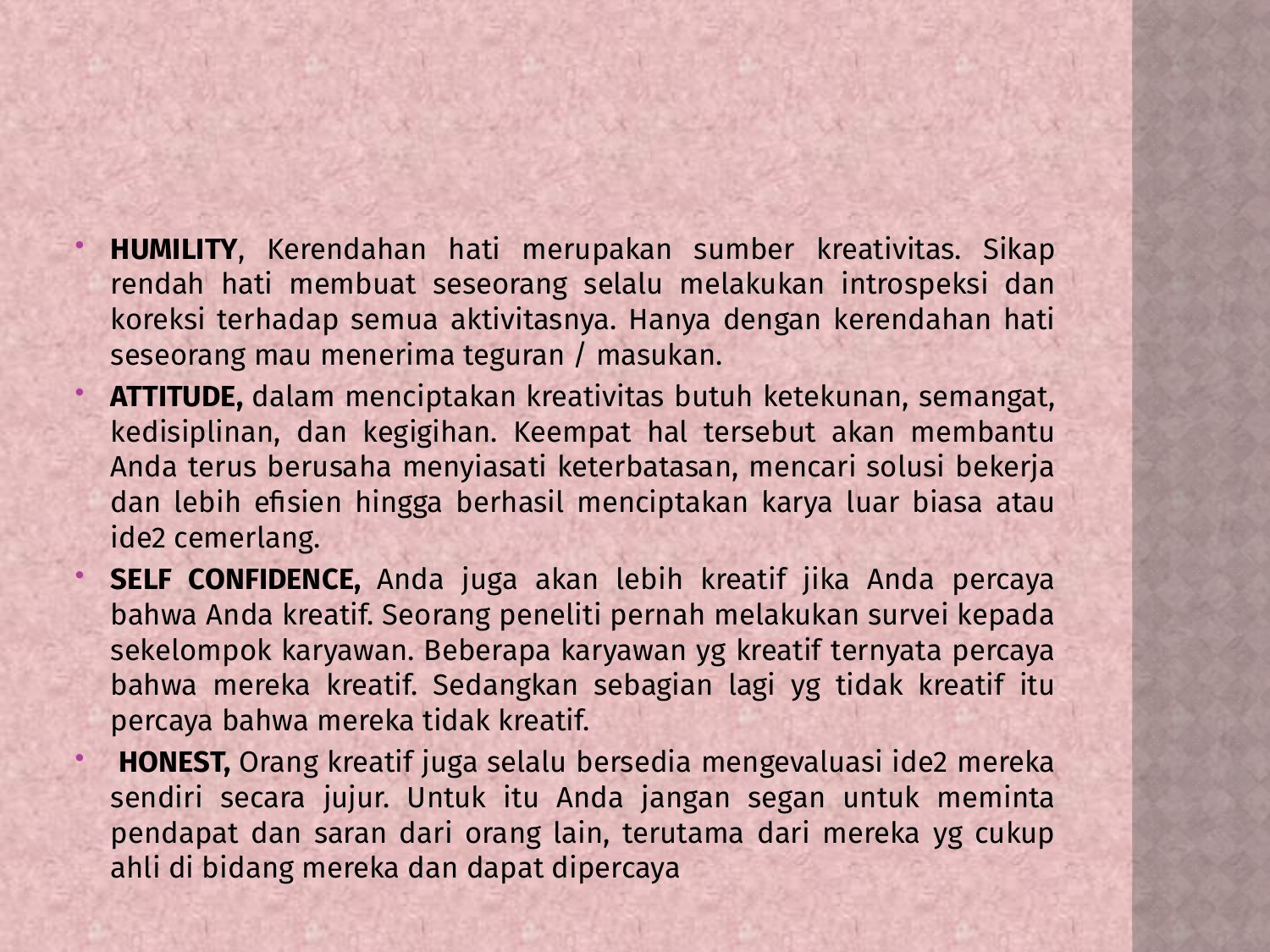

HUMILITY, Kerendahan hati merupakan sumber kreativitas. Sikap rendah hati membuat seseorang selalu melakukan introspeksi dan koreksi terhadap semua aktivitasnya. Hanya dengan kerendahan hati seseorang mau menerima teguran / masukan.
ATTITUDE, dalam menciptakan kreativitas butuh ketekunan, semangat, kedisiplinan, dan kegigihan. Keempat hal tersebut akan membantu Anda terus berusaha menyiasati keterbatasan, mencari solusi bekerja dan lebih efisien hingga berhasil menciptakan karya luar biasa atau ide2 cemerlang.
SELF CONFIDENCE, Anda juga akan lebih kreatif jika Anda percaya bahwa Anda kreatif. Seorang peneliti pernah melakukan survei kepada sekelompok karyawan. Beberapa karyawan yg kreatif ternyata percaya bahwa mereka kreatif. Sedangkan sebagian lagi yg tidak kreatif itu percaya bahwa mereka tidak kreatif.
 HONEST, Orang kreatif juga selalu bersedia mengevaluasi ide2 mereka sendiri secara jujur. Untuk itu Anda jangan segan untuk meminta pendapat dan saran dari orang lain, terutama dari mereka yg cukup ahli di bidang mereka dan dapat dipercaya